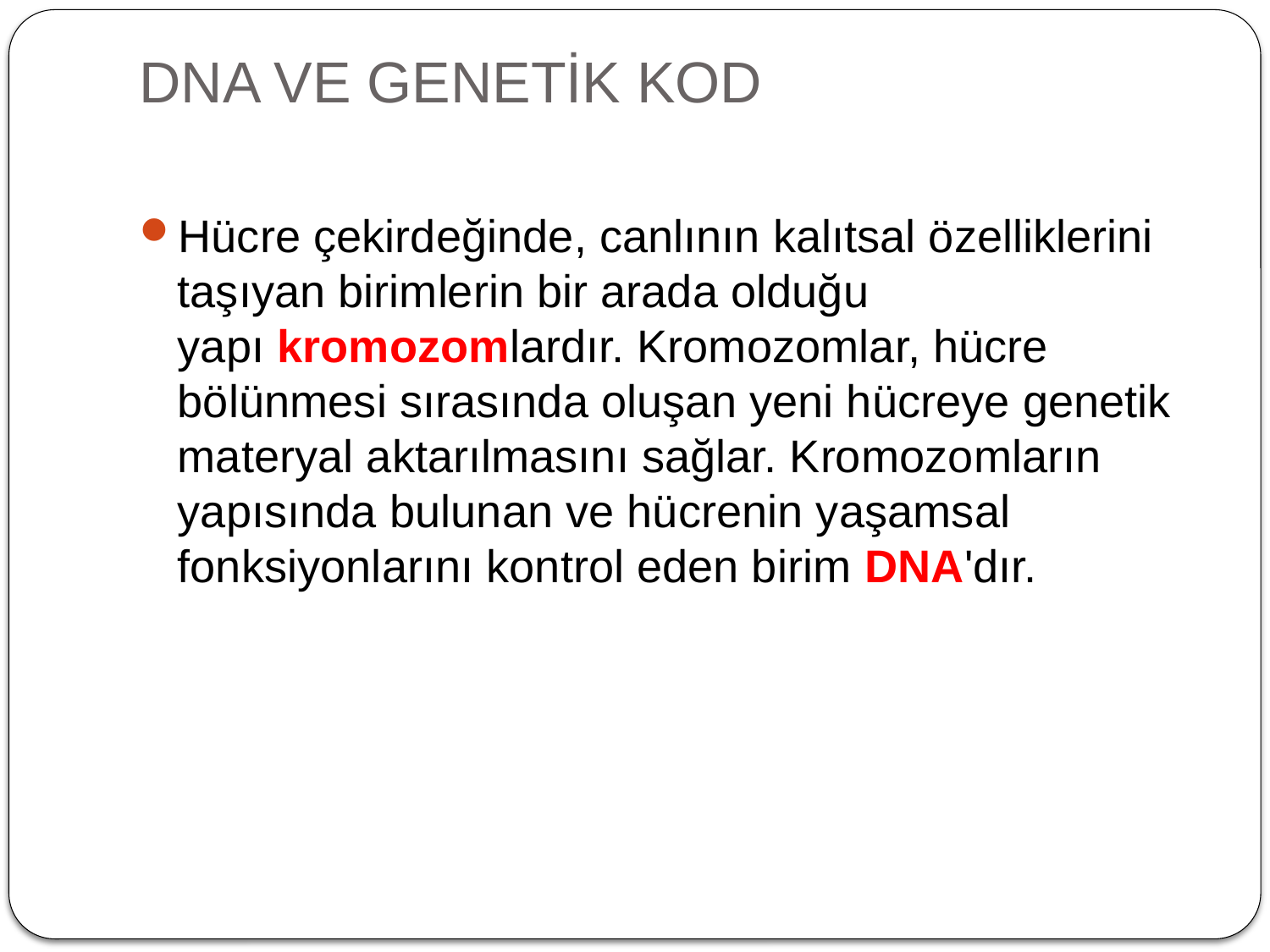

# DNA VE GENETİK KOD
Hücre çekirdeğinde, canlının kalıtsal özelliklerini taşıyan birimlerin bir arada olduğu yapı kromozomlardır. Kromozomlar, hücre bölünmesi sırasında oluşan yeni hücreye genetik materyal aktarılmasını sağlar. Kromozomların yapısında bulunan ve hücrenin yaşamsal fonksiyonlarını kontrol eden birim DNA'dır.